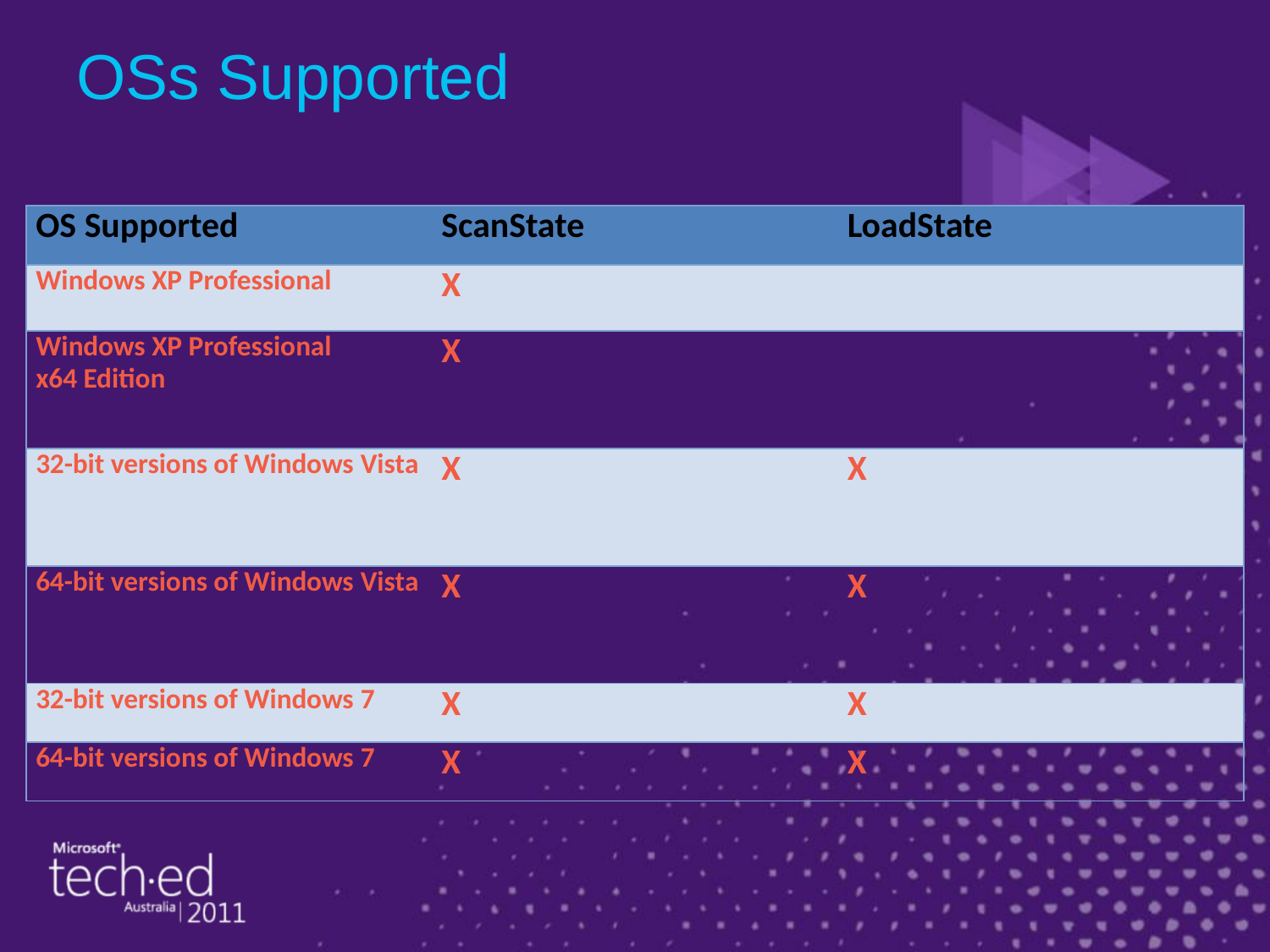

# OSs Supported
| OS Supported | ScanState | LoadState |
| --- | --- | --- |
| Windows XP Professional | X |  |
| Windows XP Professional x64 Edition | X |  |
| 32-bit versions of Windows Vista | X | X |
| 64-bit versions of Windows Vista | X | X |
| 32-bit versions of Windows 7 | X | X |
| 64-bit versions of Windows 7 | X | X |